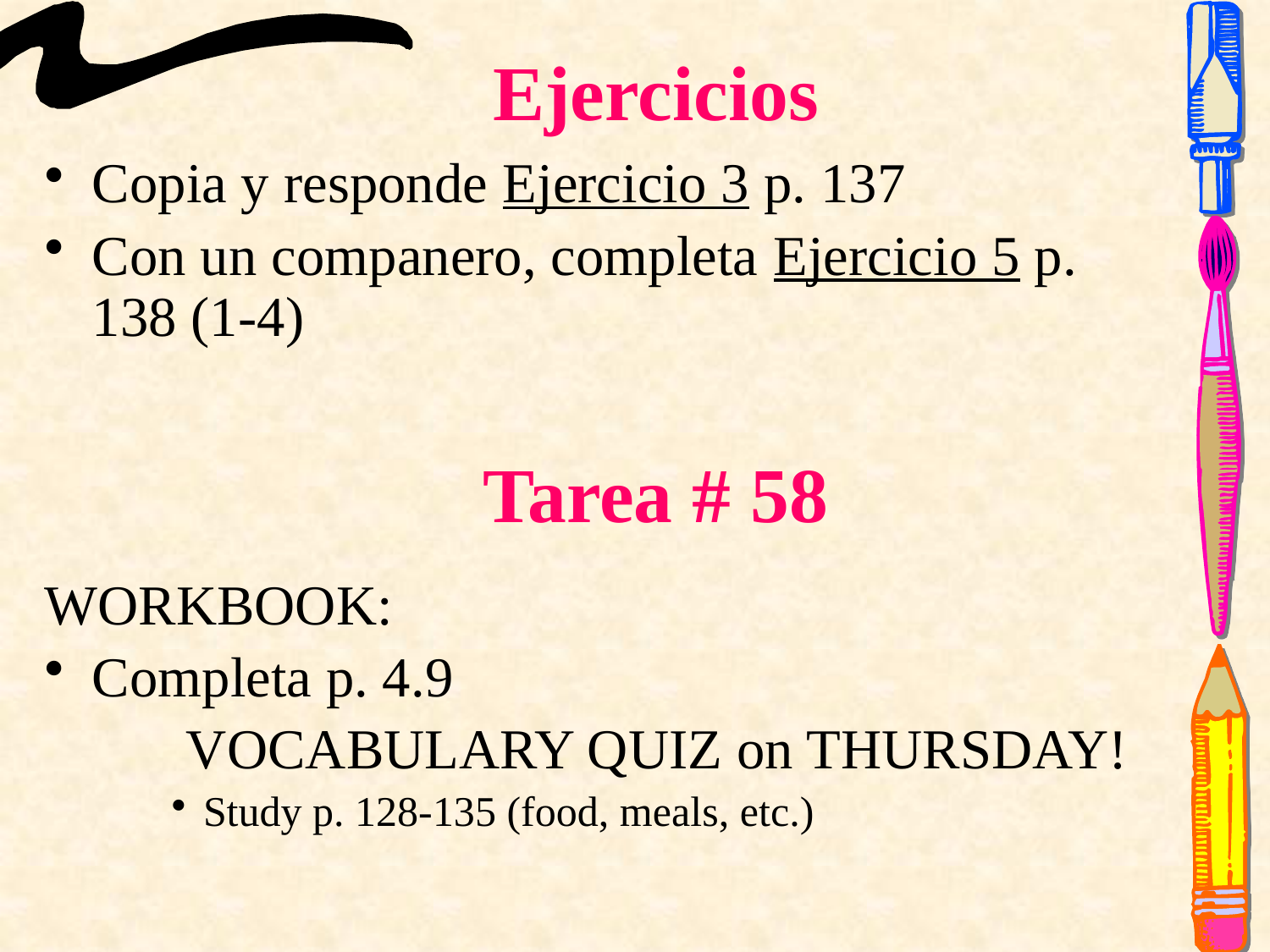

# Ejercicios
Copia y responde Ejercicio 3 p. 137
Con un companero, completa Ejercicio 5 p. 138 (1-4)

WORKBOOK:
Completa p. 4.9
          VOCABULARY QUIZ on THURSDAY!
Study p. 128-135 (food, meals, etc.)

Tarea # 58